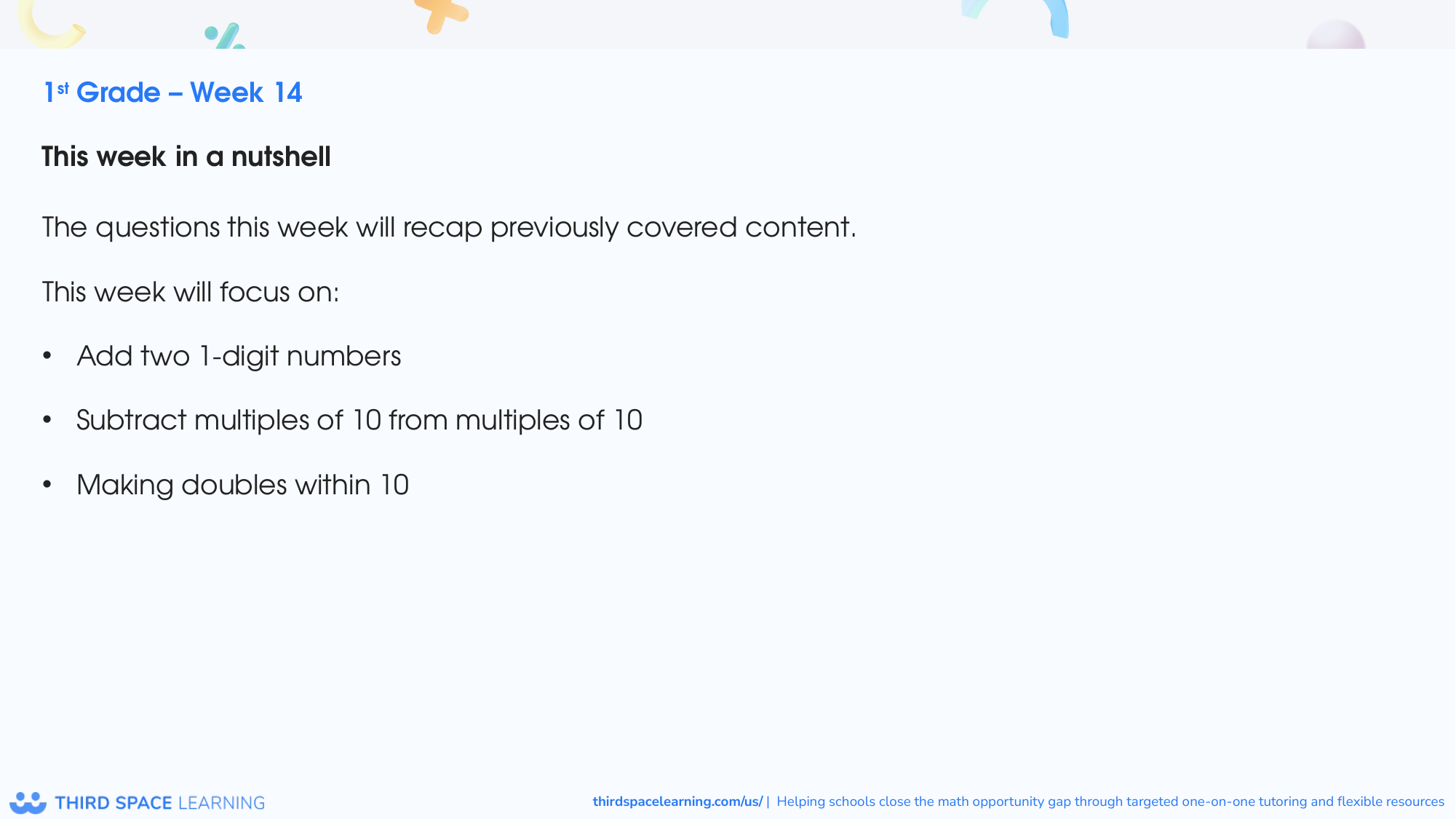

1st Grade – Week 14
This week in a nutshell
The questions this week will recap previously covered content.
This week will focus on:
Add two 1-digit numbers
Subtract multiples of 10 from multiples of 10
Making doubles within 10